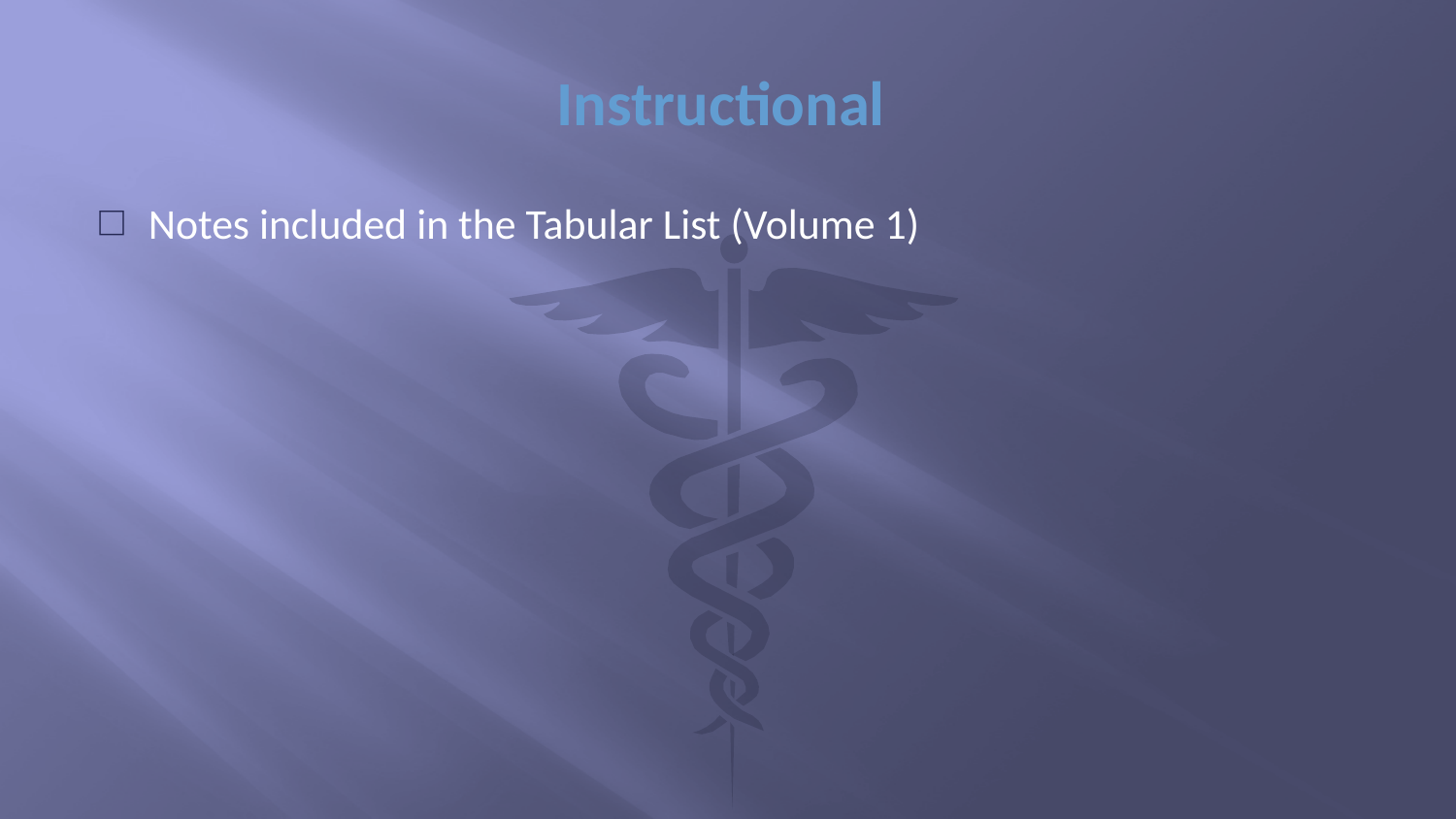

# Instructional
Notes included in the Tabular List (Volume 1)